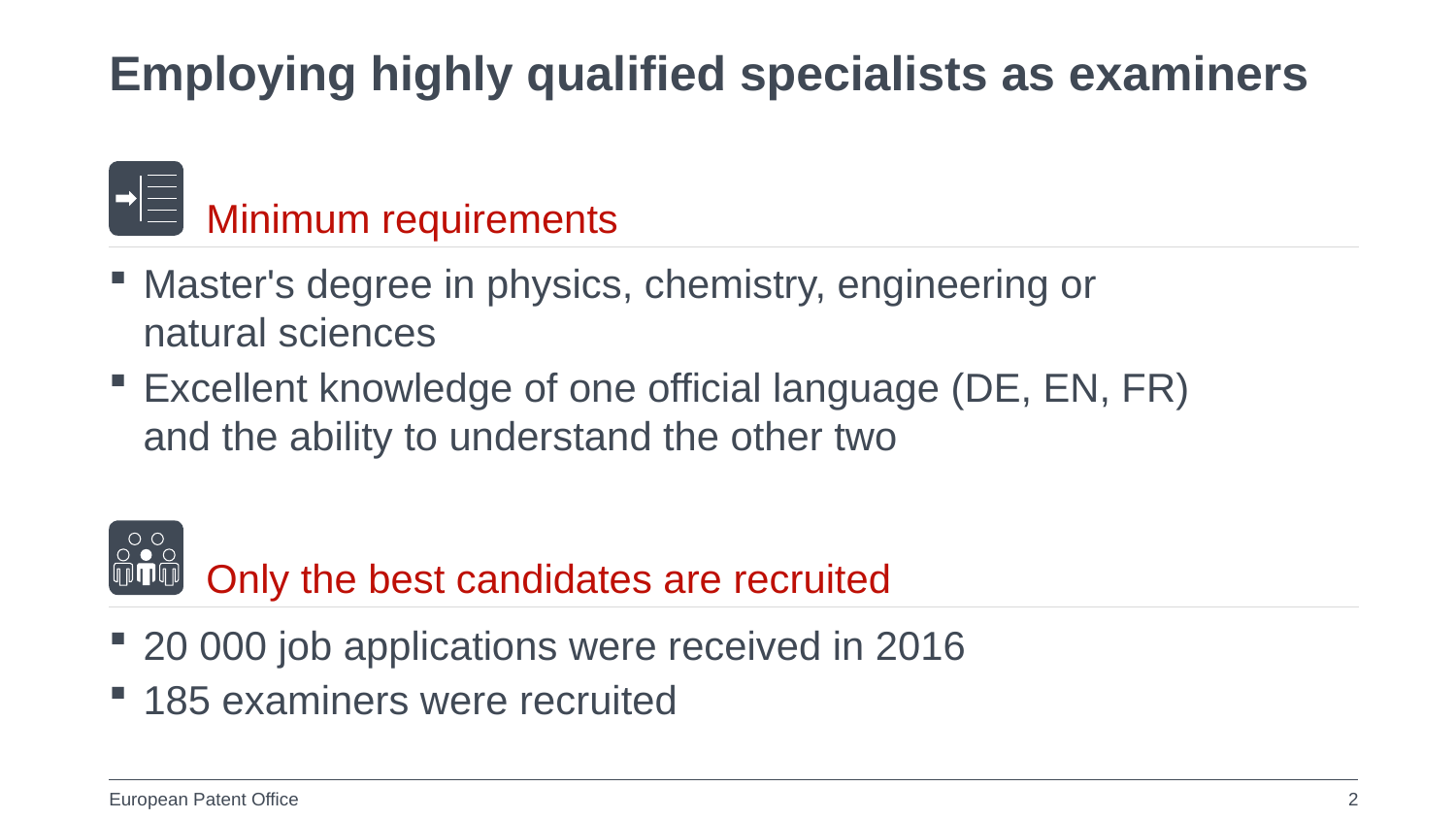

Employing highly qualified specialists as examiners

Minimum requirements
Master's degree in physics, chemistry, engineering or
natural sciences
Excellent knowledge of one official language (DE, EN, FR)
and the ability to understand the other two

Only the best candidates are recruited
20 000 job applications were received in 2016
185 examiners were recruited
2